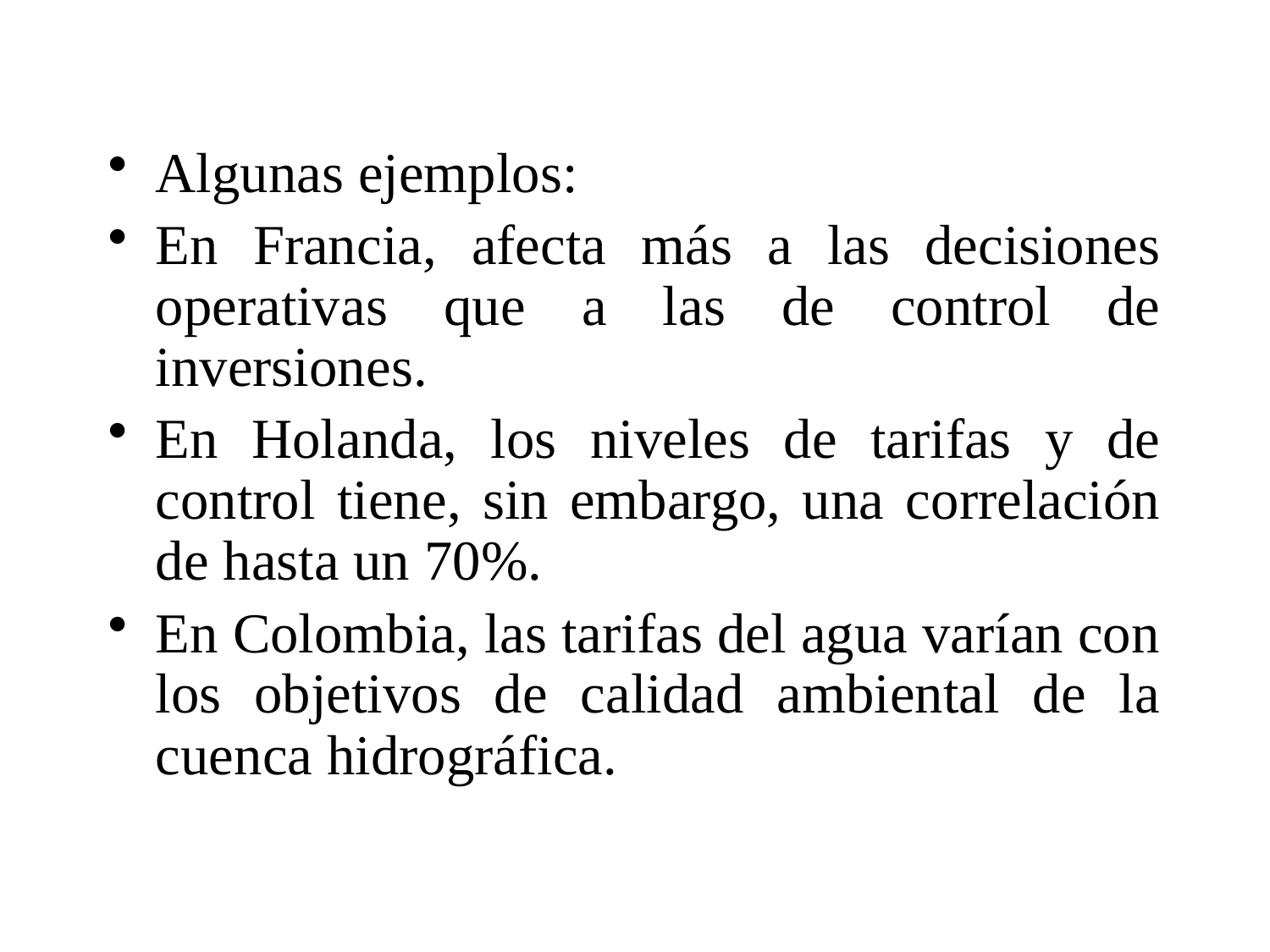

#
Algunas ejemplos:
En Francia, afecta más a las decisiones operativas que a las de control de inversiones.
En Holanda, los niveles de tarifas y de control tiene, sin embargo, una correlación de hasta un 70%.
En Colombia, las tarifas del agua varían con los objetivos de calidad ambiental de la cuenca hidrográfica.